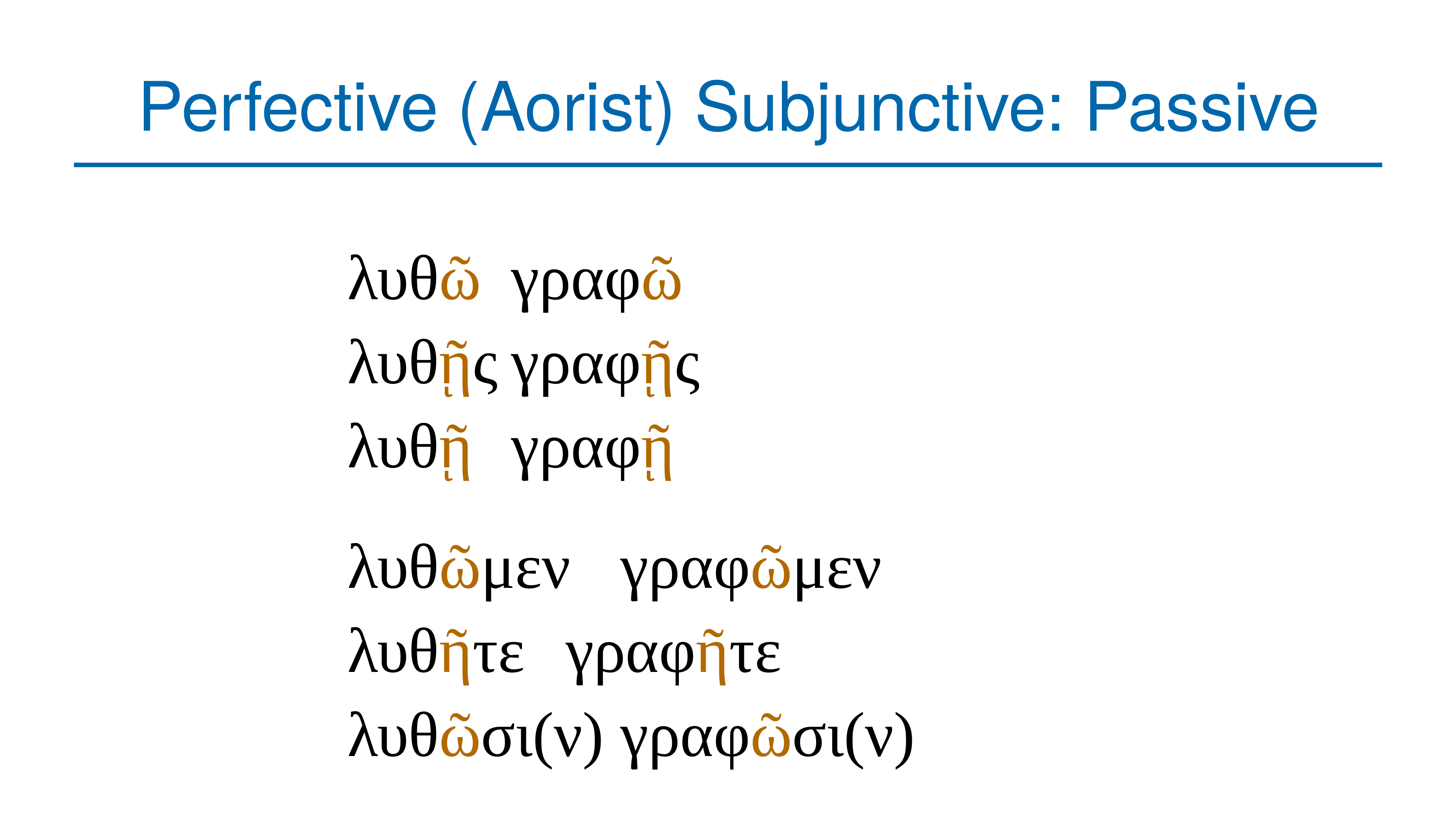

# Perfective (Aorist) Subjunctive: Passive
λυθῶ	γραφῶ
λυθῇς	γραφῇς
λυθῇ	γραφῇ
λυθῶμεν	γραφῶμεν
λυθῆτε	γραφῆτε
λυθῶσι(ν)	γραφῶσι(ν)